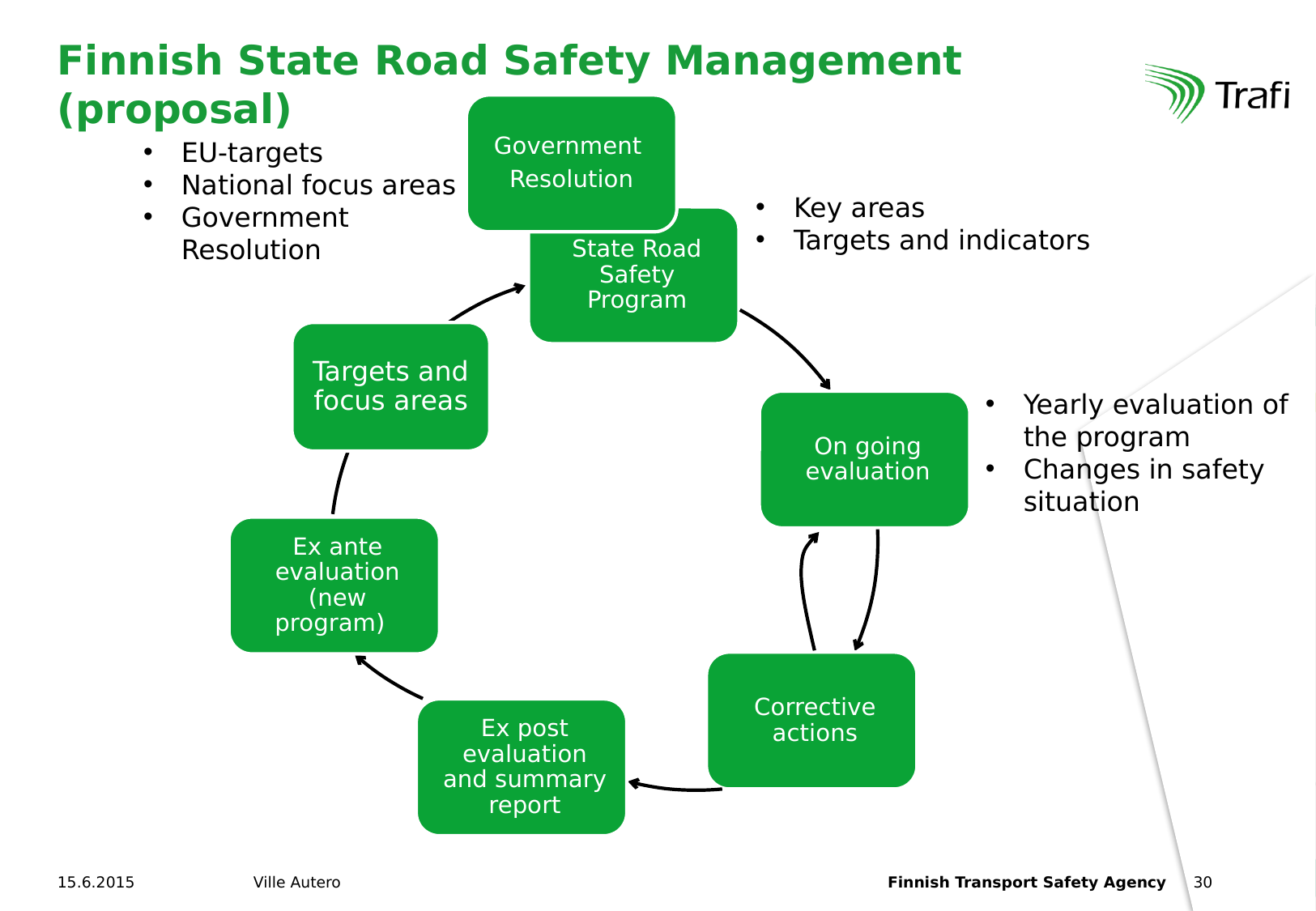

# Finnish State Road Safety Management (proposal)

Government
Resolution
EU-targets
National focus areas
Government Resolution
Key areas
Targets and indicators
State Road Safety Program
On going evaluation
Corrective actions
Ex post evaluation and summary report
Ex ante evaluation (new program)

Targets and focus areas
Yearly evaluation of the program
Changes in safety situation

15.6.2015
Ville Autero
30